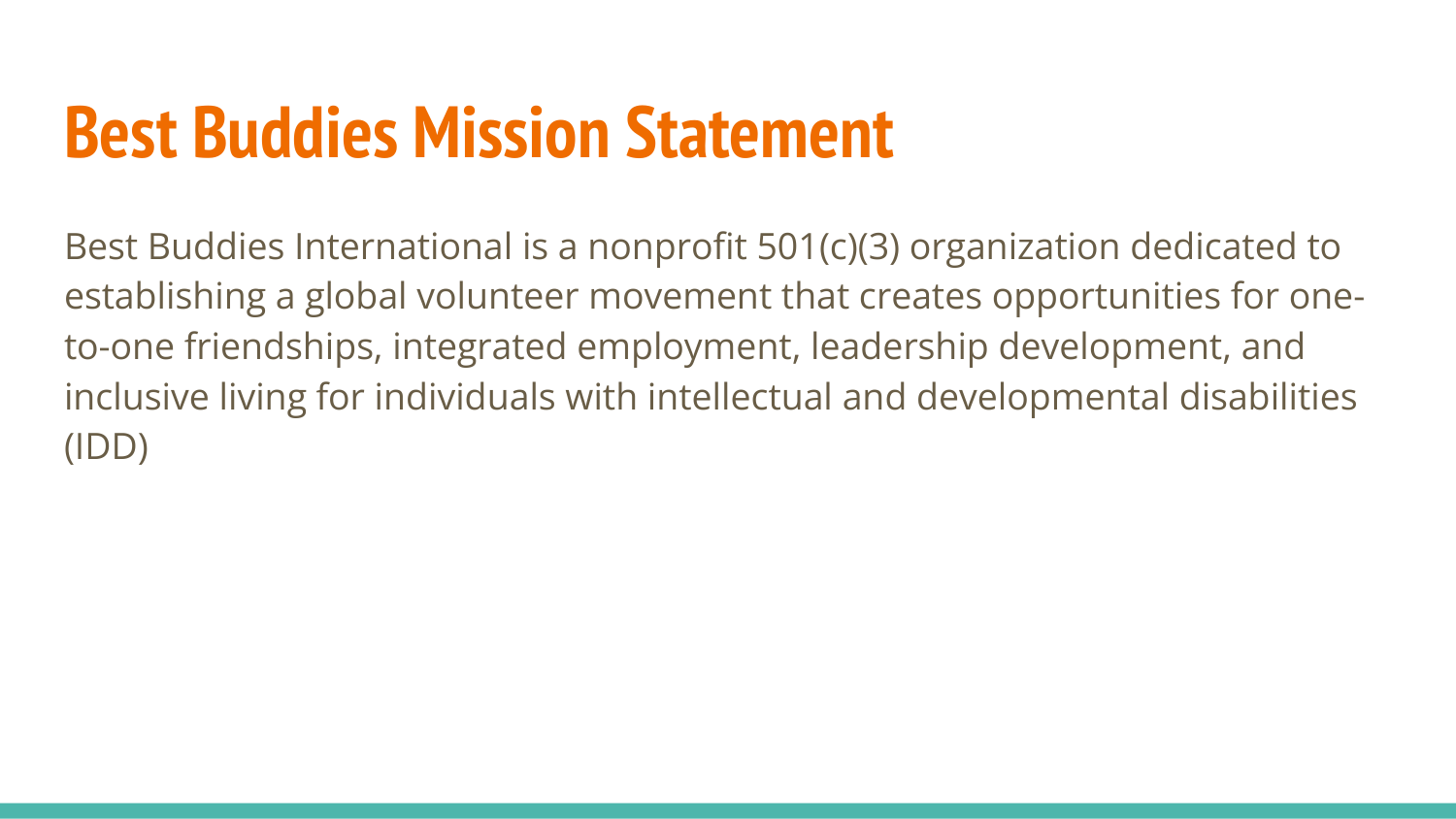

# Best Buddies Mission Statement
Best Buddies International is a nonprofit 501(c)(3) organization dedicated to establishing a global volunteer movement that creates opportunities for one-to-one friendships, integrated employment, leadership development, and inclusive living for individuals with intellectual and developmental disabilities (IDD)